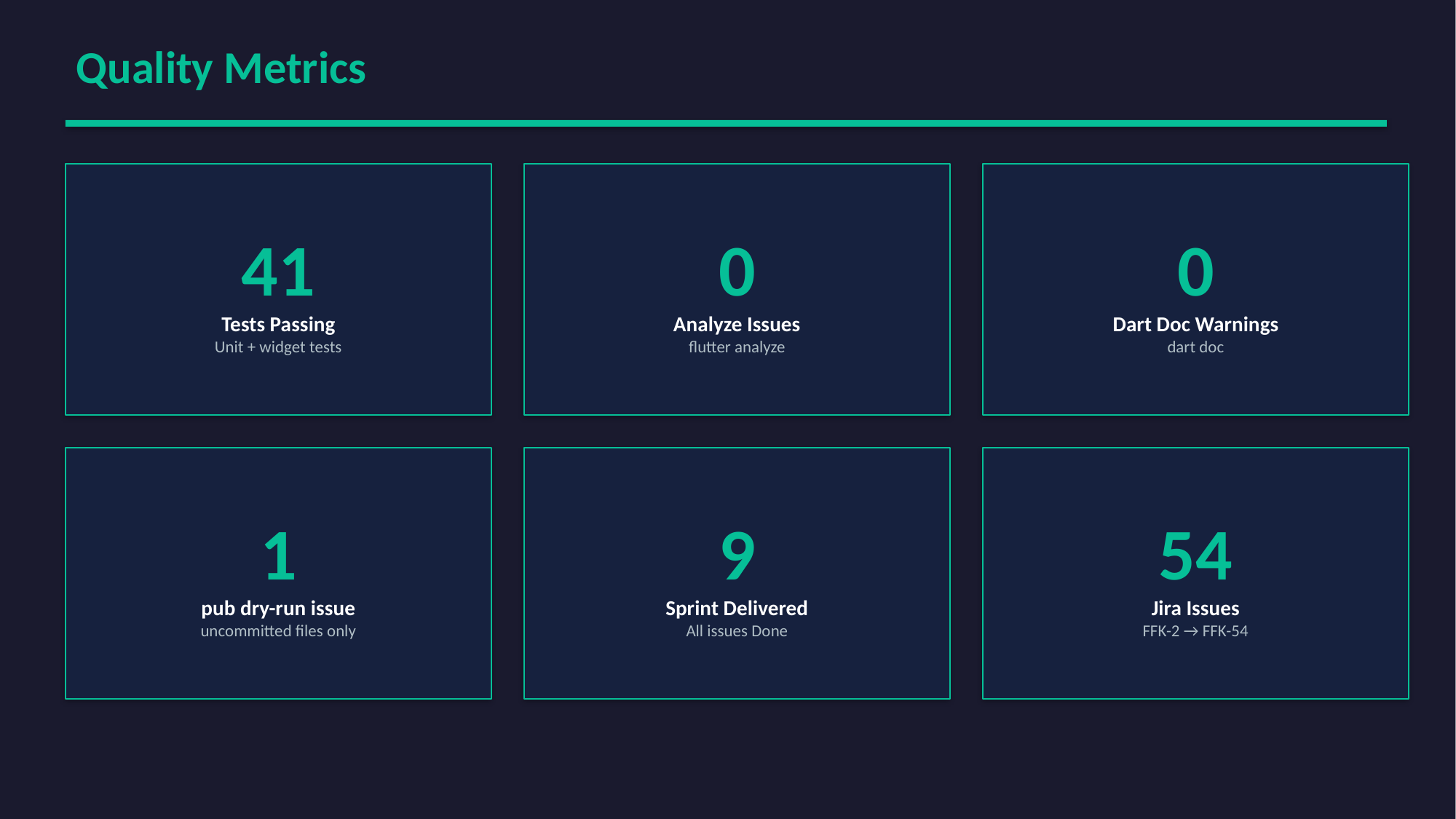

Quality Metrics

41
Tests Passing
Unit + widget tests
0
Analyze Issues
flutter analyze
0
Dart Doc Warnings
dart doc
1
pub dry-run issue
uncommitted files only
9
Sprint Delivered
All issues Done
54
Jira Issues
FFK-2 → FFK-54